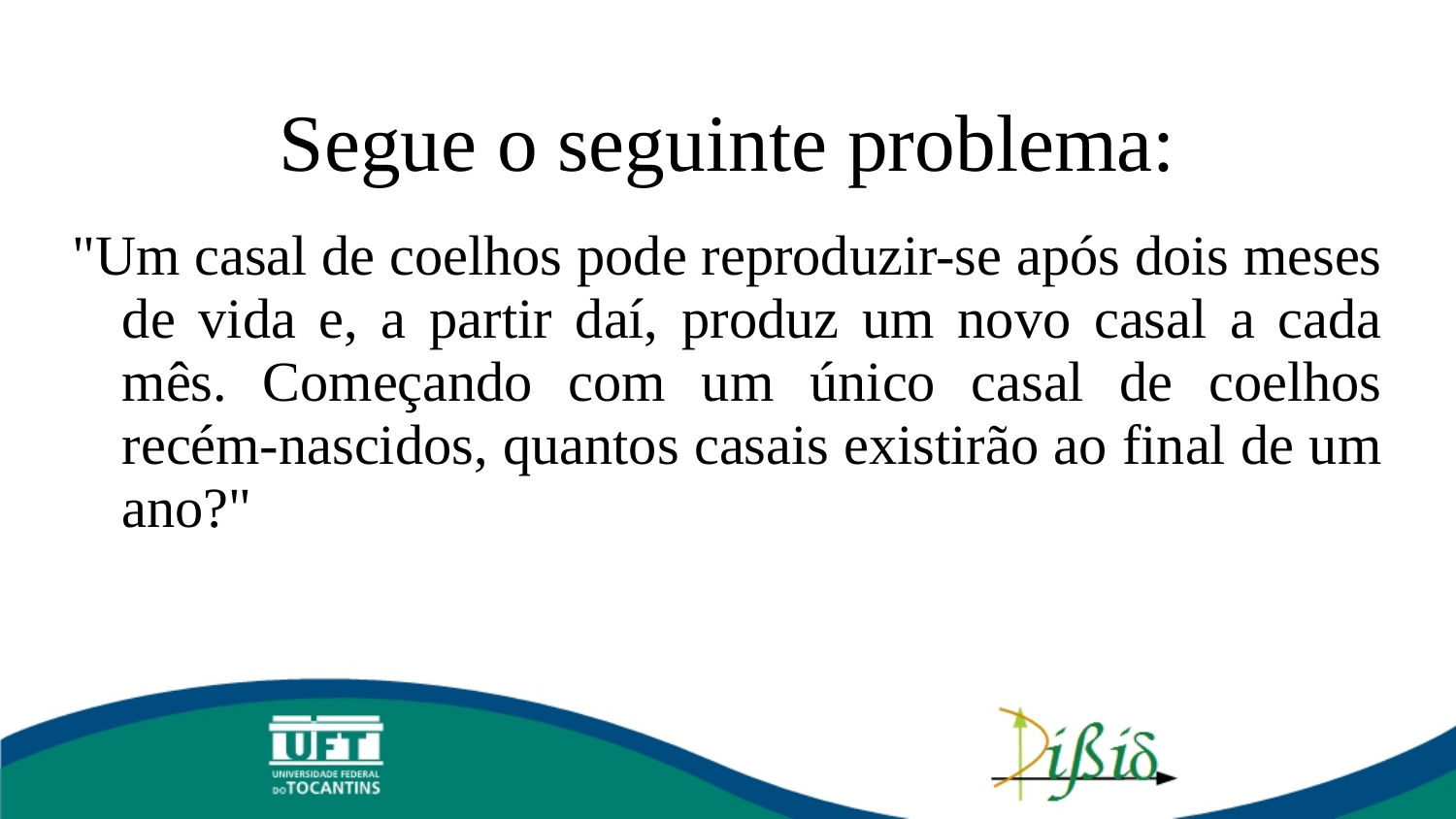

# Segue o seguinte problema:
"Um casal de coelhos pode reproduzir-se após dois meses de vida e, a partir daí, produz um novo casal a cada mês. Começando com um único casal de coelhos recém-nascidos, quantos casais existirão ao final de um ano?"